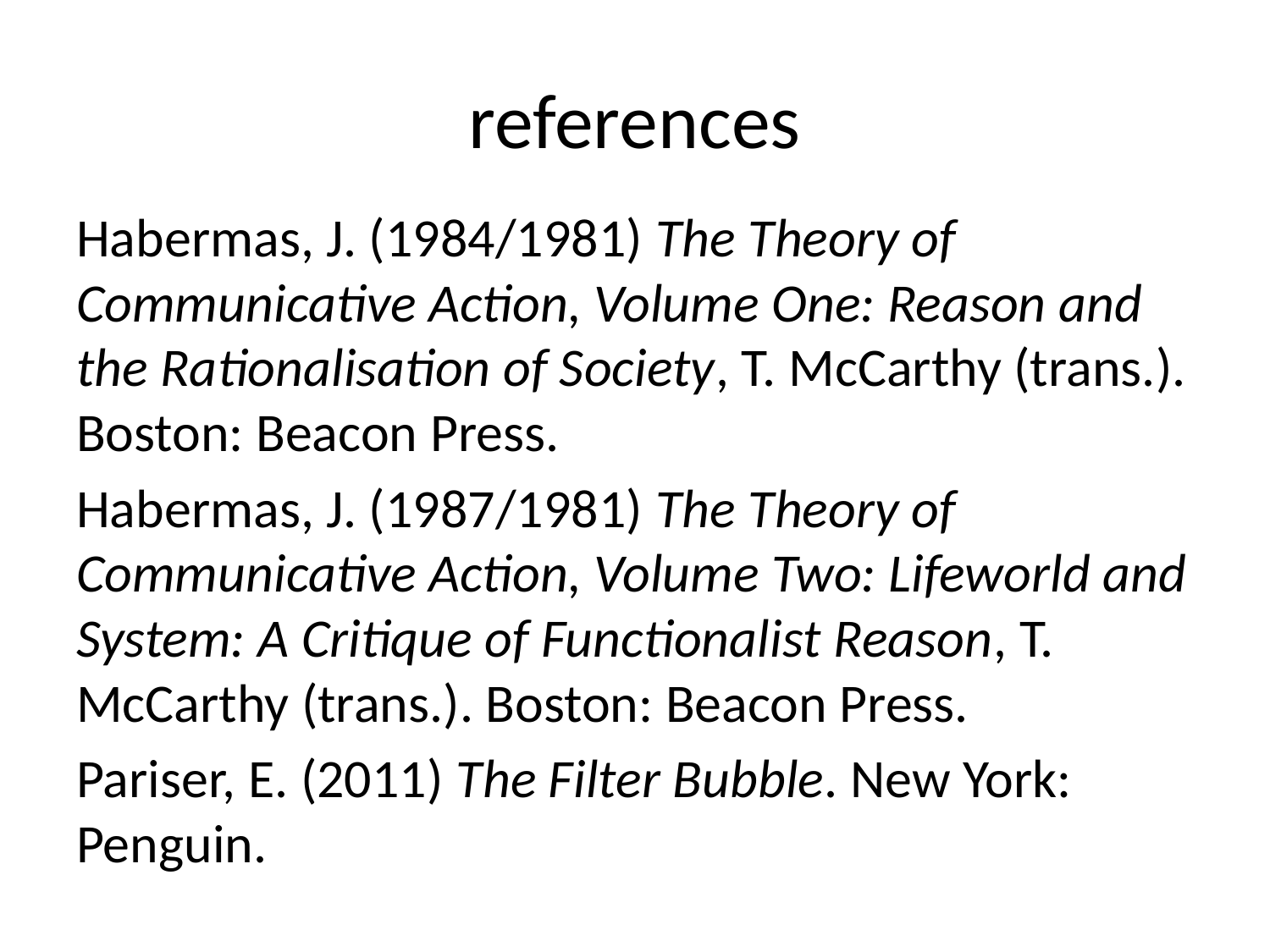

# references
Habermas, J. (1984/1981) The Theory of Communicative Action, Volume One: Reason and the Rationalisation of Society, T. McCarthy (trans.). Boston: Beacon Press.
Habermas, J. (1987/1981) The Theory of Communicative Action, Volume Two: Lifeworld and System: A Critique of Functionalist Reason, T. McCarthy (trans.). Boston: Beacon Press.
Pariser, E. (2011) The Filter Bubble. New York: Penguin.